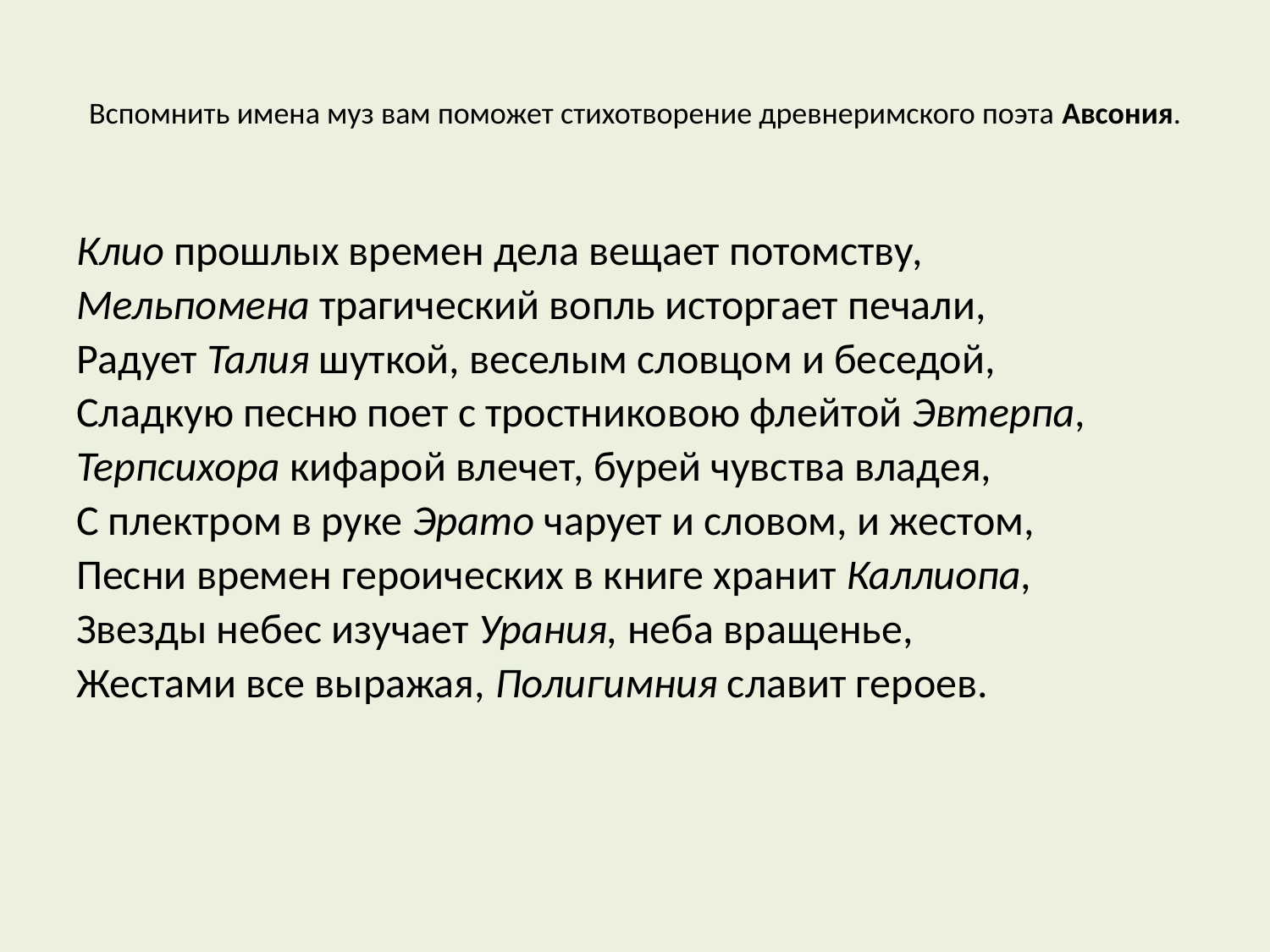

# Вспомнить имена муз вам поможет стихотворение древнеримского поэта Авсония.
Клио прошлых времен дела вещает потомству,
Мельпомена трагический вопль исторгает печали,
Радует Талия шуткой, веселым словцом и беседой,
Сладкую песню поет с тростниковою флейтой Эвтерпа,
Терпсихора кифарой влечет, бурей чувства владея,
С плектром в руке Эрато чарует и словом, и жестом,
Песни времен героических в книге хранит Каллиопа,
Звезды небес изучает Урания, неба вращенье,
Жестами все выражая, Полигимния славит героев.